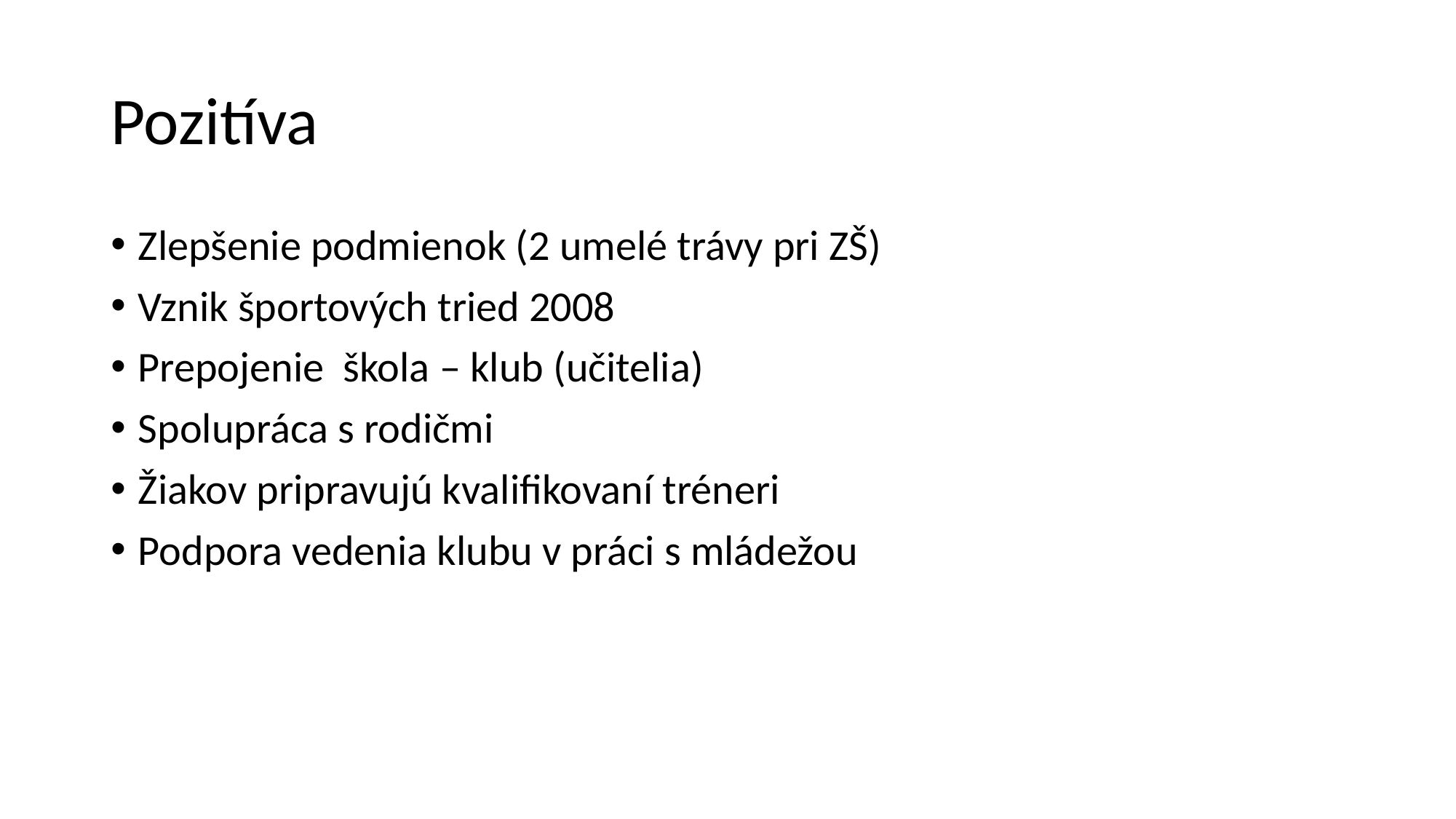

# Pozitíva
Zlepšenie podmienok (2 umelé trávy pri ZŠ)
Vznik športových tried 2008
Prepojenie  škola – klub (učitelia)
Spolupráca s rodičmi
Žiakov pripravujú kvalifikovaní tréneri
Podpora vedenia klubu v práci s mládežou